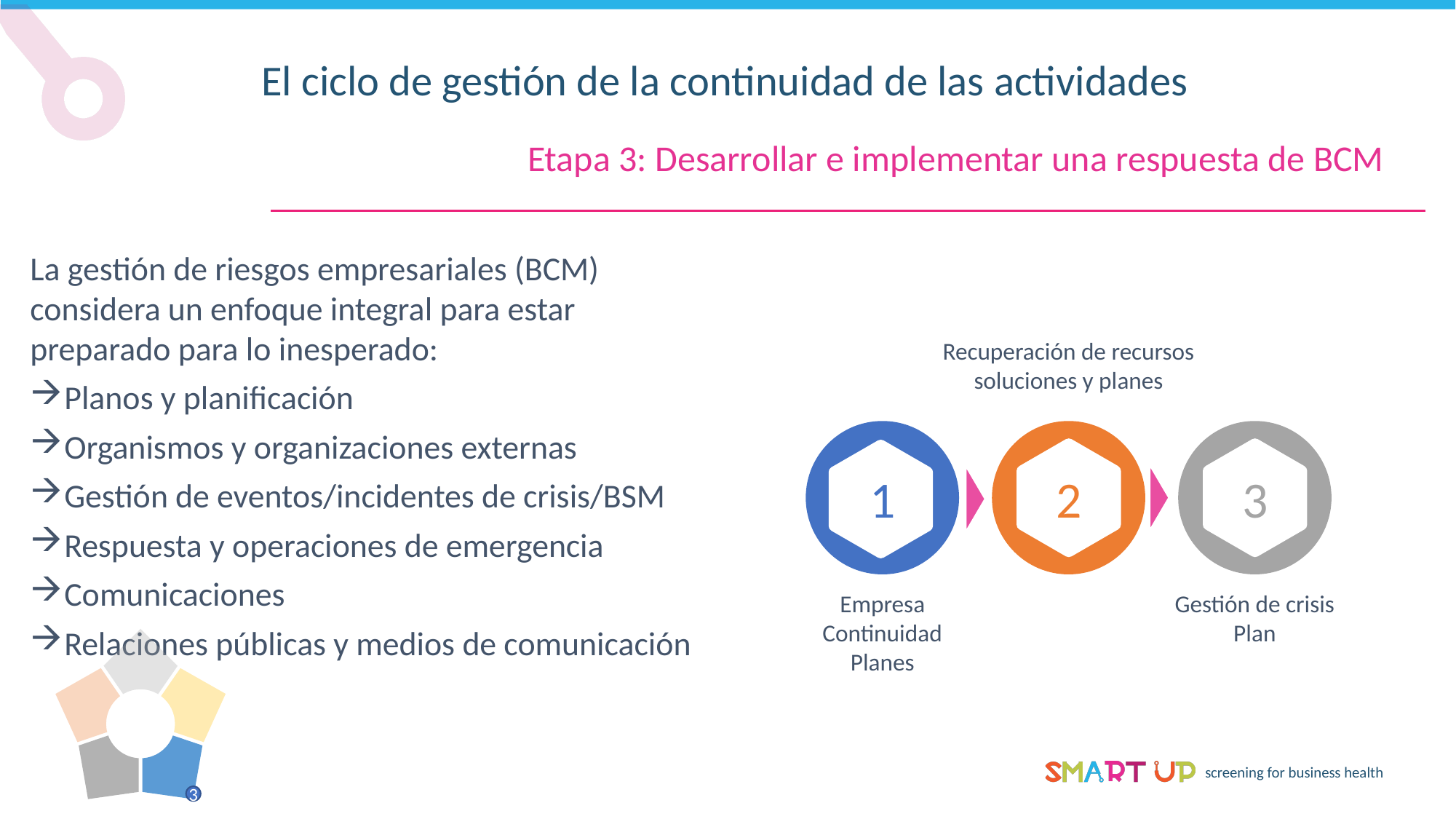

El ciclo de gestión de la continuidad de las actividades
Etapa 3: Desarrollar e implementar una respuesta de BCM
La gestión de riesgos empresariales (BCM) considera un enfoque integral para estar preparado para lo inesperado:
Planos y planificación
Organismos y organizaciones externas
Gestión de eventos/incidentes de crisis/BSM
Respuesta y operaciones de emergencia
Comunicaciones
Relaciones públicas y medios de comunicación

Recuperación de recursos
soluciones y planes

1
2
3

Empresa
Continuidad
Planes
Gestión de crisis
Plan

3